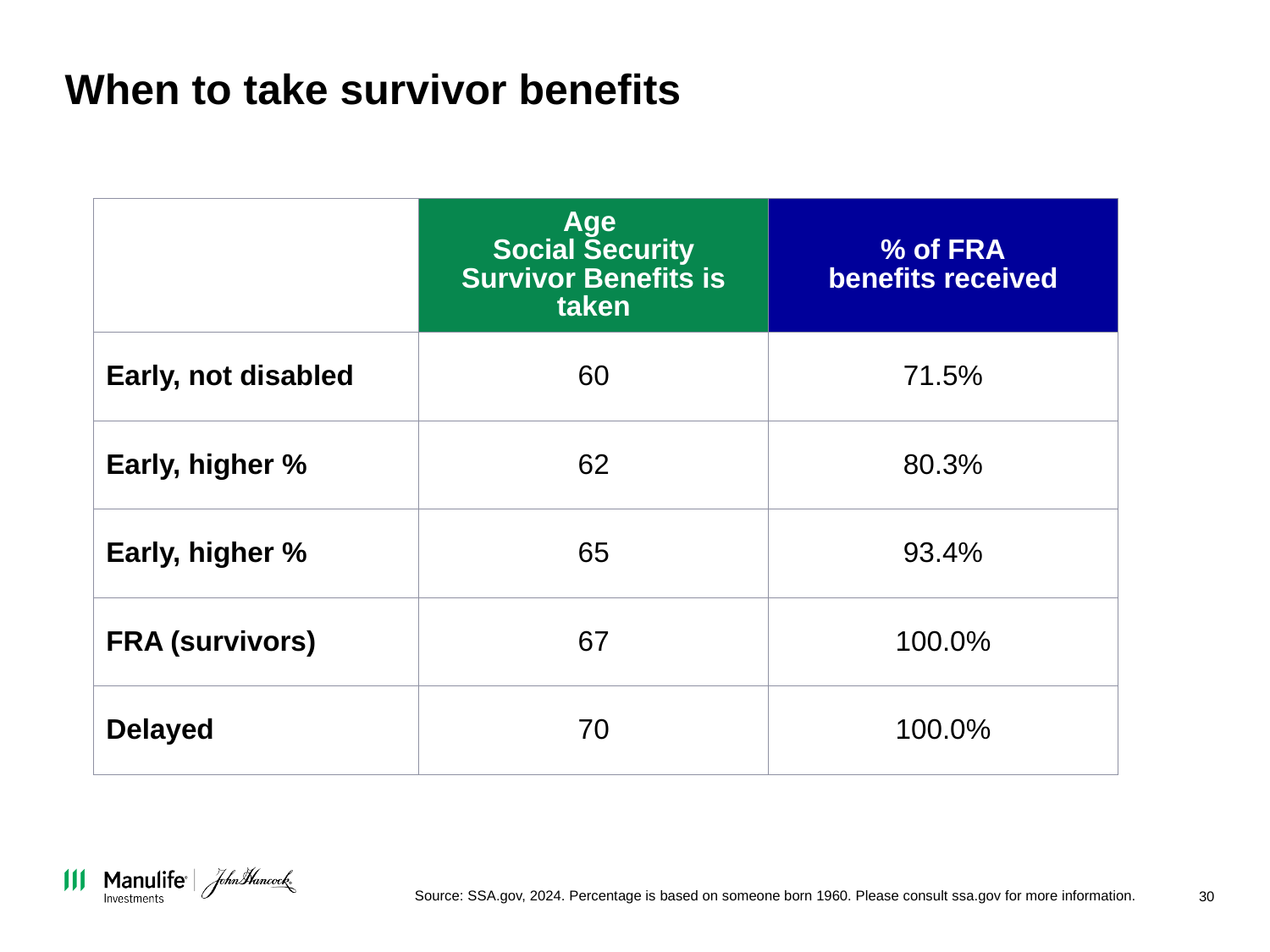

# When to take survivor benefits
|  | Age Social Security Survivor Benefits is taken | % of FRA benefits received |
| --- | --- | --- |
| Early, not disabled | 60 | 71.5% |
| Early, higher % | 62 | 80.3% |
| Early, higher % | 65 | 93.4% |
| FRA (survivors) | 67 | 100.0% |
| Delayed | 70 | 100.0% |
Source: SSA.gov, 2024. Percentage is based on someone born 1960. Please consult ssa.gov for more information.
30